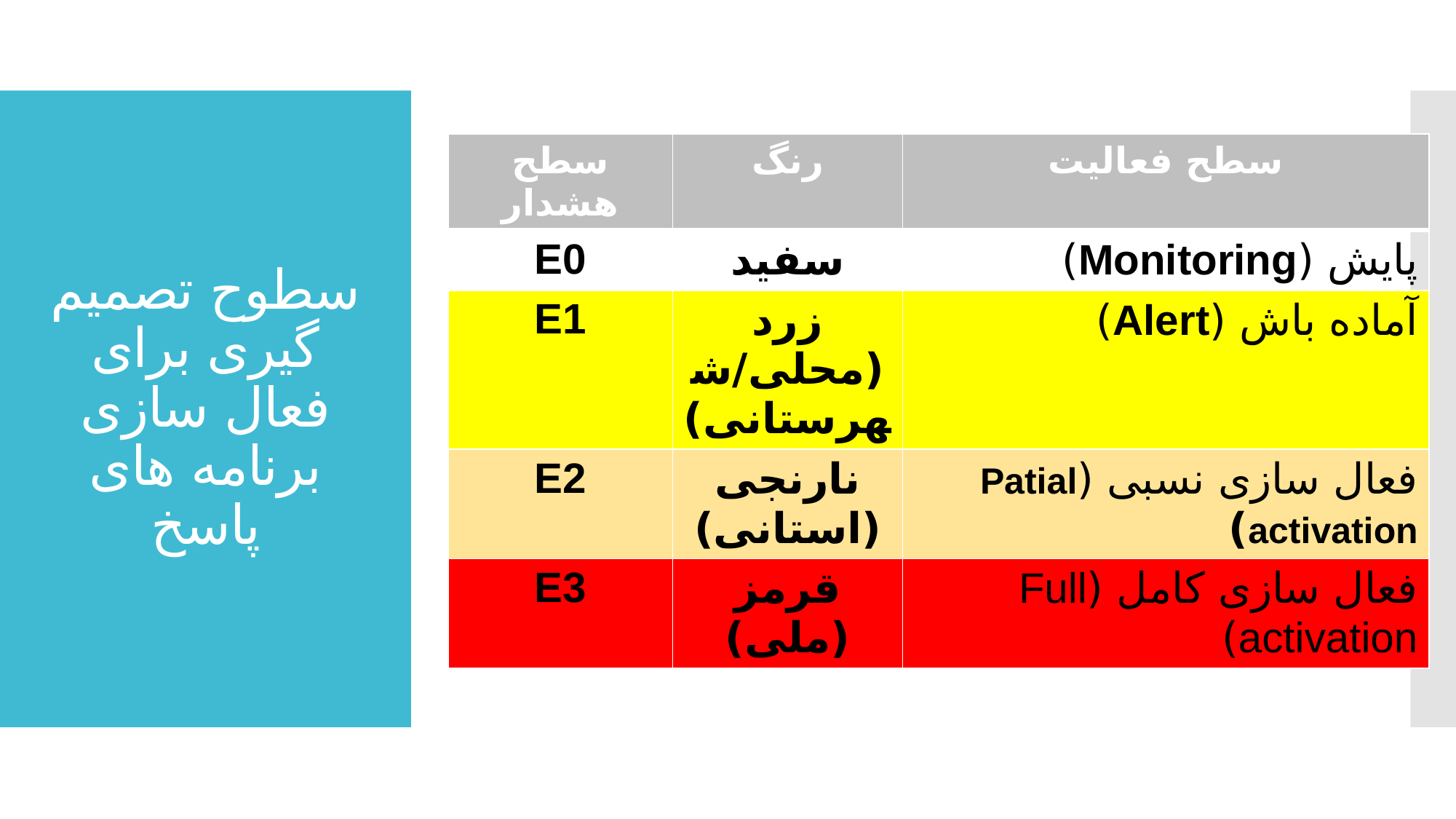

# سطوح تصمیم گیری برای فعال سازی برنامه های پاسخ
| سطح هشدار | رنگ | سطح فعالیت |
| --- | --- | --- |
| E0 | سفید | پایش (Monitoring) |
| E1 | زرد (محلی/شهرستانی) | آماده باش (Alert) |
| E2 | نارنجی (استانی) | فعال سازی نسبی (Patial activation) |
| E3 | قرمز (ملی) | فعال سازی کامل (Full activation) |